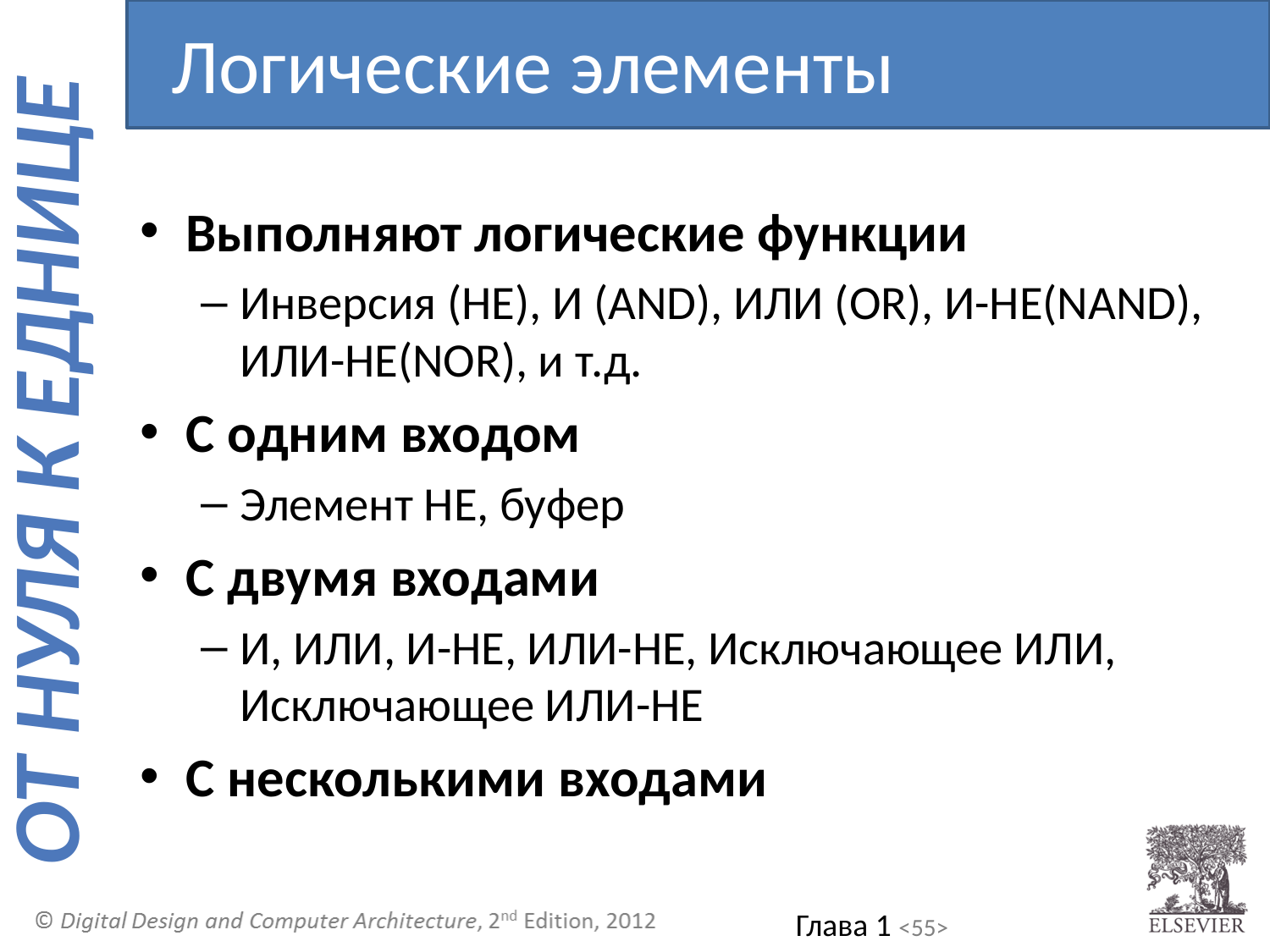

Логические элементы
Выполняют логические функции
Инверсия (НЕ), И (AND), ИЛИ (OR), И-НЕ(NAND), ИЛИ-НЕ(NOR), и т.д.
С одним входом
Элемент НЕ, буфер
С двумя входами
И, ИЛИ, И-НЕ, ИЛИ-НЕ, Исключающее ИЛИ, Исключающее ИЛИ-НЕ
С несколькими входами